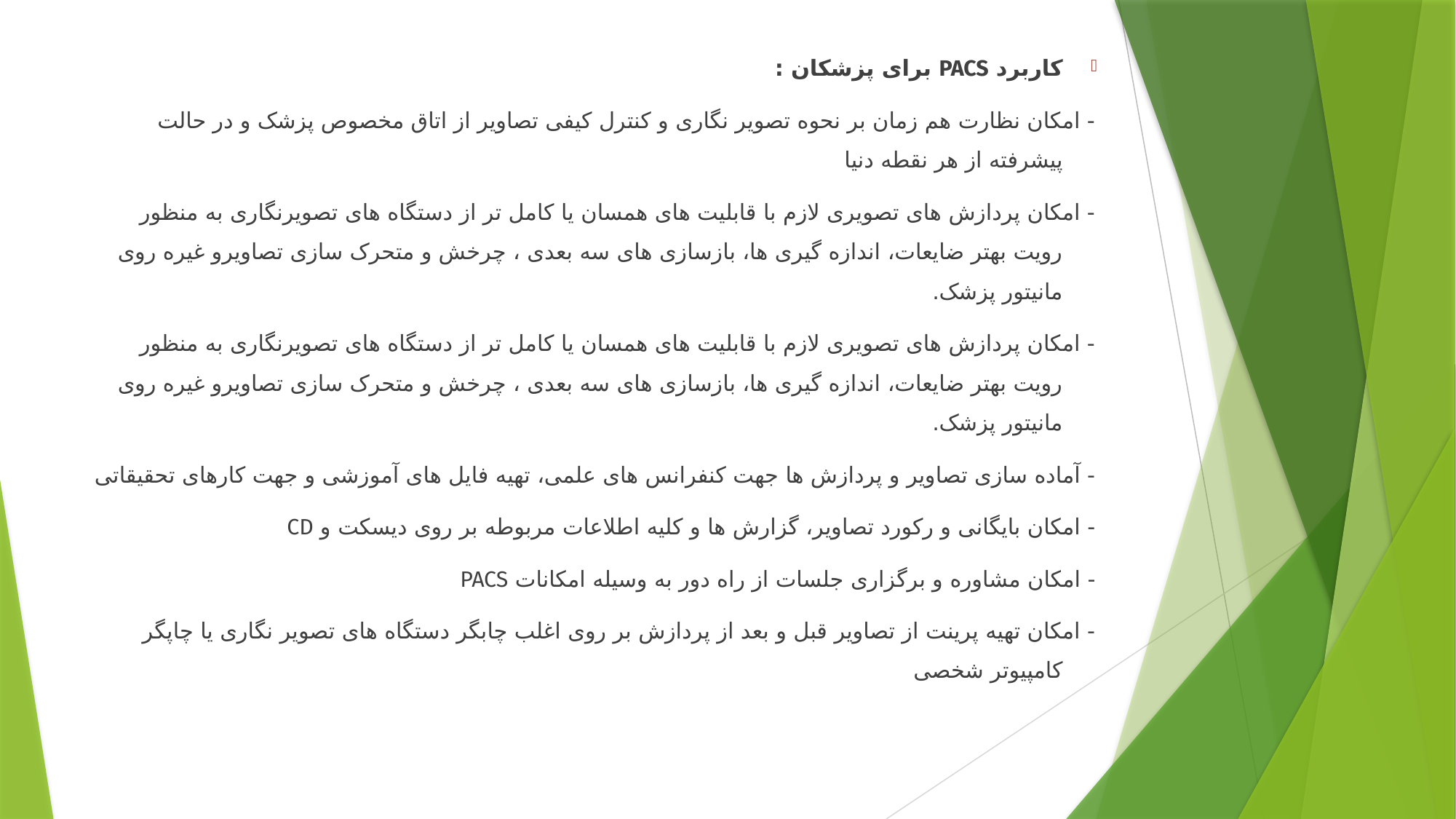

کاربرد PACS برای پزشکان :
- امکان نظارت هم زمان بر نحوه تصویر نگاری و کنترل کیفی تصاویر از اتاق مخصوص پزشک و در حالت پیشرفته از هر نقطه دنیا
- امکان پردازش های تصویری لازم با قابلیت های همسان یا کامل تر از دستگاه های تصویرنگاری به منظور رویت بهتر ضایعات، اندازه گیری ها، بازسازی های سه بعدی ، چرخش و متحرک سازی تصاویرو غیره روی مانیتور پزشک.
- امکان پردازش های تصویری لازم با قابلیت های همسان یا کامل تر از دستگاه های تصویرنگاری به منظور رویت بهتر ضایعات، اندازه گیری ها، بازسازی های سه بعدی ، چرخش و متحرک سازی تصاویرو غیره روی مانیتور پزشک.
- آماده سازی تصاویر و پردازش ها جهت کنفرانس های علمی، تهیه فایل های آموزشی و جهت کارهای تحقیقاتی
- امکان بایگانی و رکورد تصاویر، گزارش ها و کلیه اطلاعات مربوطه بر روی دیسکت و CD
- امکان مشاوره و برگزاری جلسات از راه دور به وسیله امکانات PACS
- امکان تهیه پرینت از تصاویر قبل و بعد از پردازش بر روی اغلب چابگر دستگاه های تصویر نگاری یا چاپگر کامپیوتر شخصی